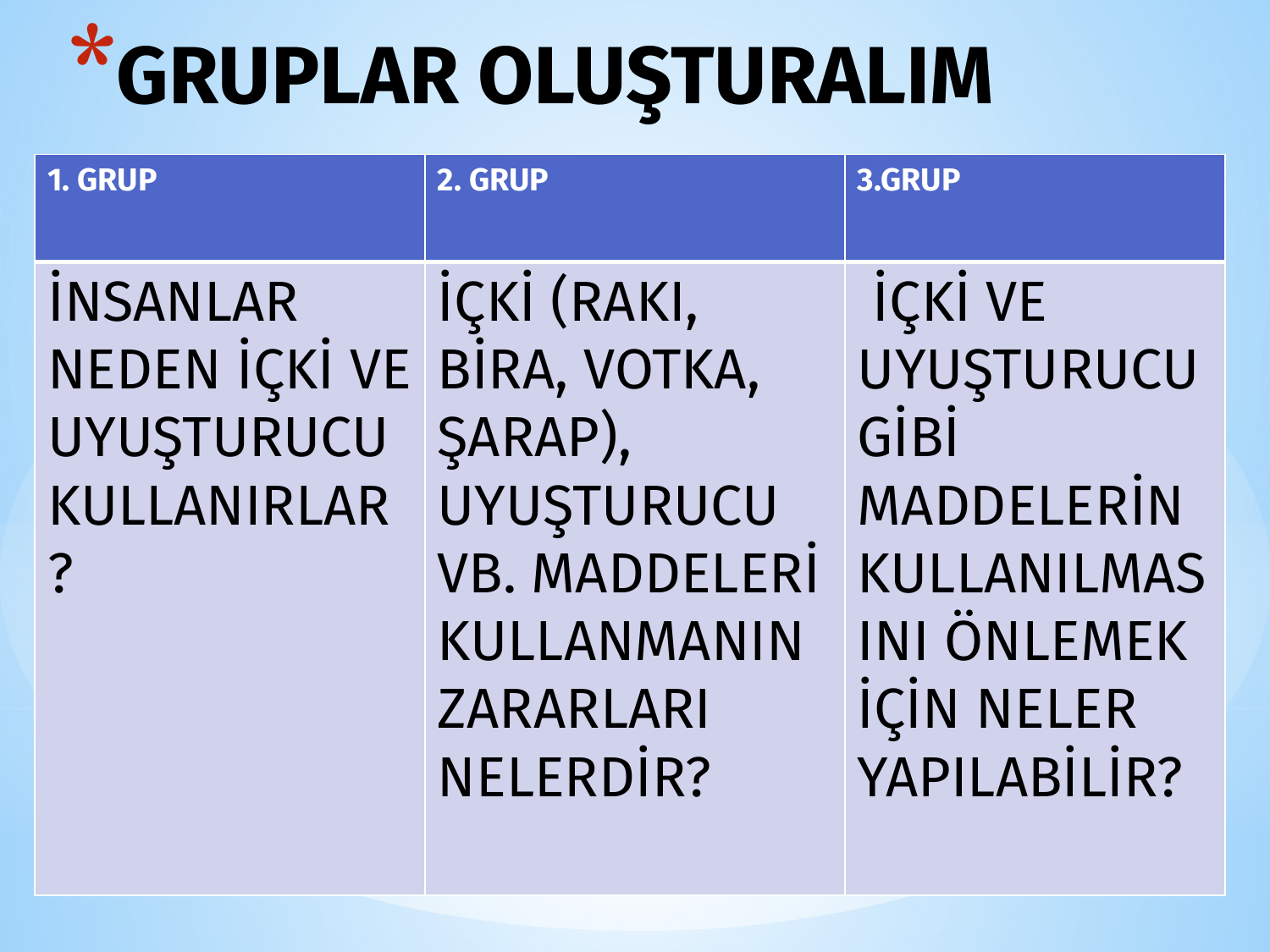

# GRUPLAR OLUŞTURALIM
| 1. GRUP | 2. GRUP | 3.GRUP |
| --- | --- | --- |
| İNSANLAR NEDEN İÇKİ VE UYUŞTURUCU KULLANIRLAR? | İÇKİ (RAKI, BİRA, VOTKA, ŞARAP), UYUŞTURUCU VB. MADDELERİ KULLANMANIN ZARARLARI NELERDİR? | İÇKİ VE UYUŞTURUCU GİBİ MADDELERİN KULLANILMASINI ÖNLEMEK İÇİN NELER YAPILABİLİR? |